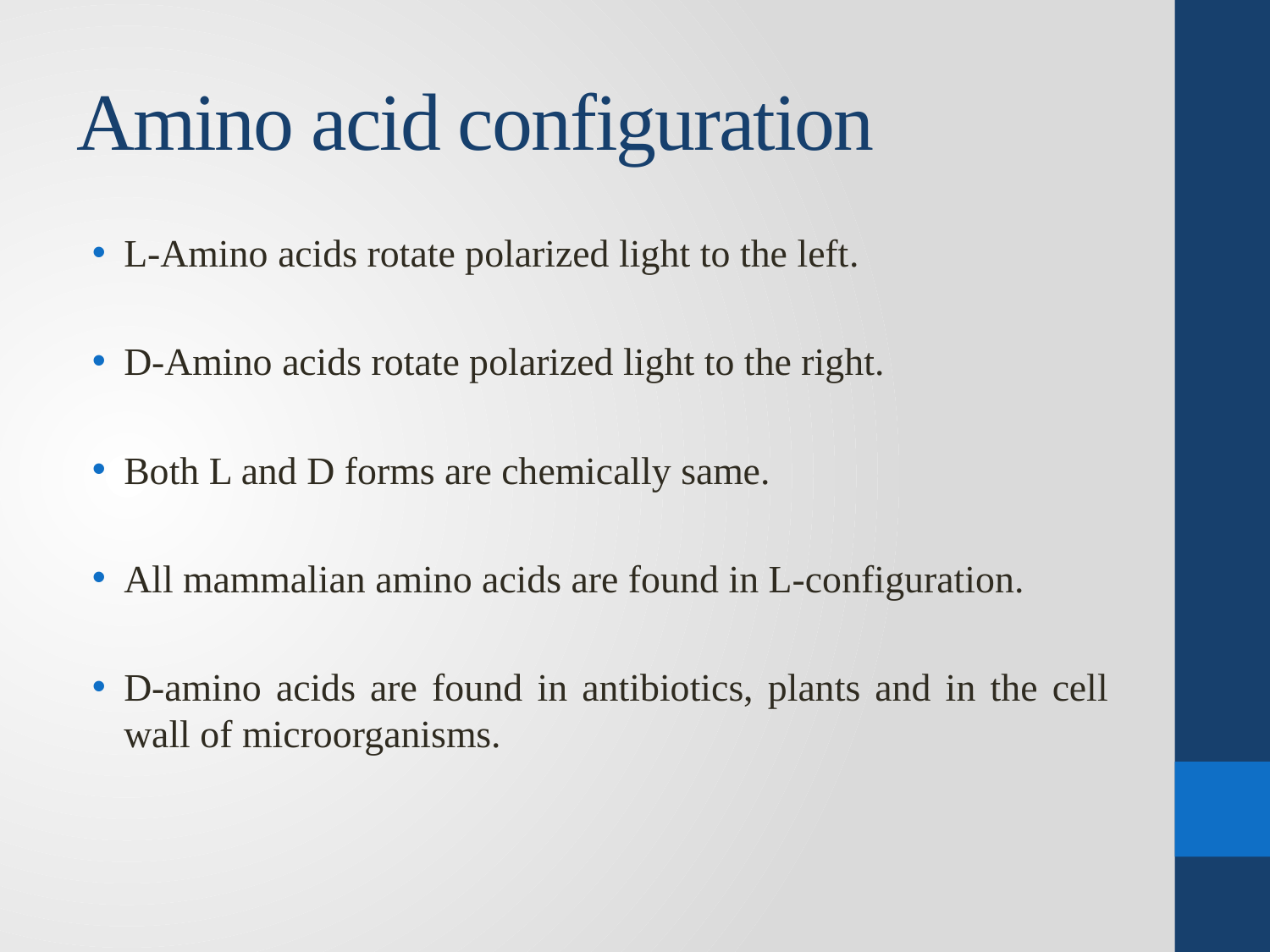

# Amino acid configuration
L-Amino acids rotate polarized light to the left.

D-Amino acids rotate polarized light to the right.

Both L and D forms are chemically same.

All mammalian amino acids are found in L-configuration.

D-amino acids are found in antibiotics, plants and in the cell wall of microorganisms.